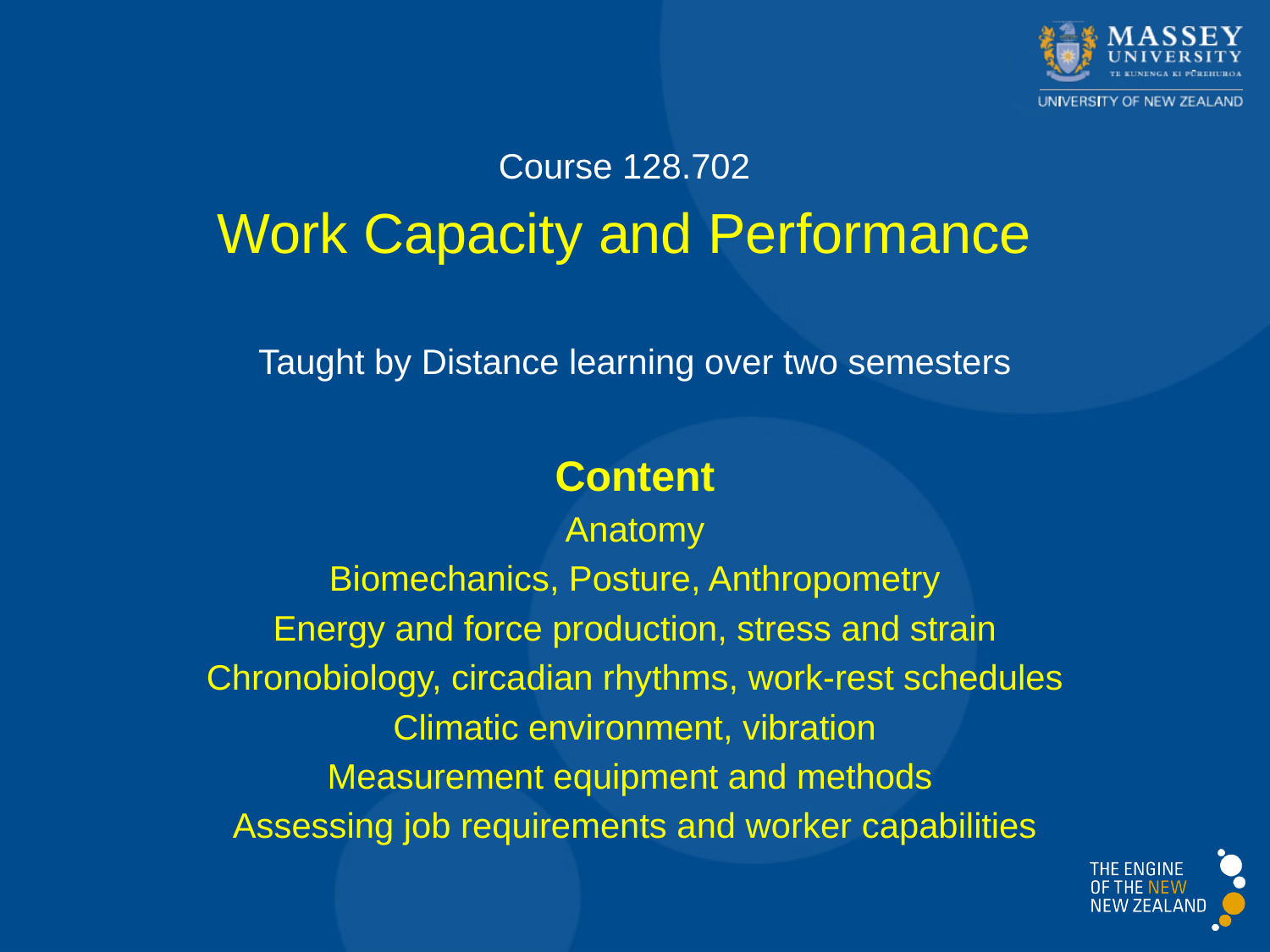

Course 128.702
Work Capacity and Performance

Taught by Distance learning over two semesters

Content
Anatomy
Biomechanics, Posture, Anthropometry
Energy and force production, stress and strain
Chronobiology, circadian rhythms, work-rest schedules
Climatic environment, vibration
Measurement equipment and methods
Assessing job requirements and worker capabilities